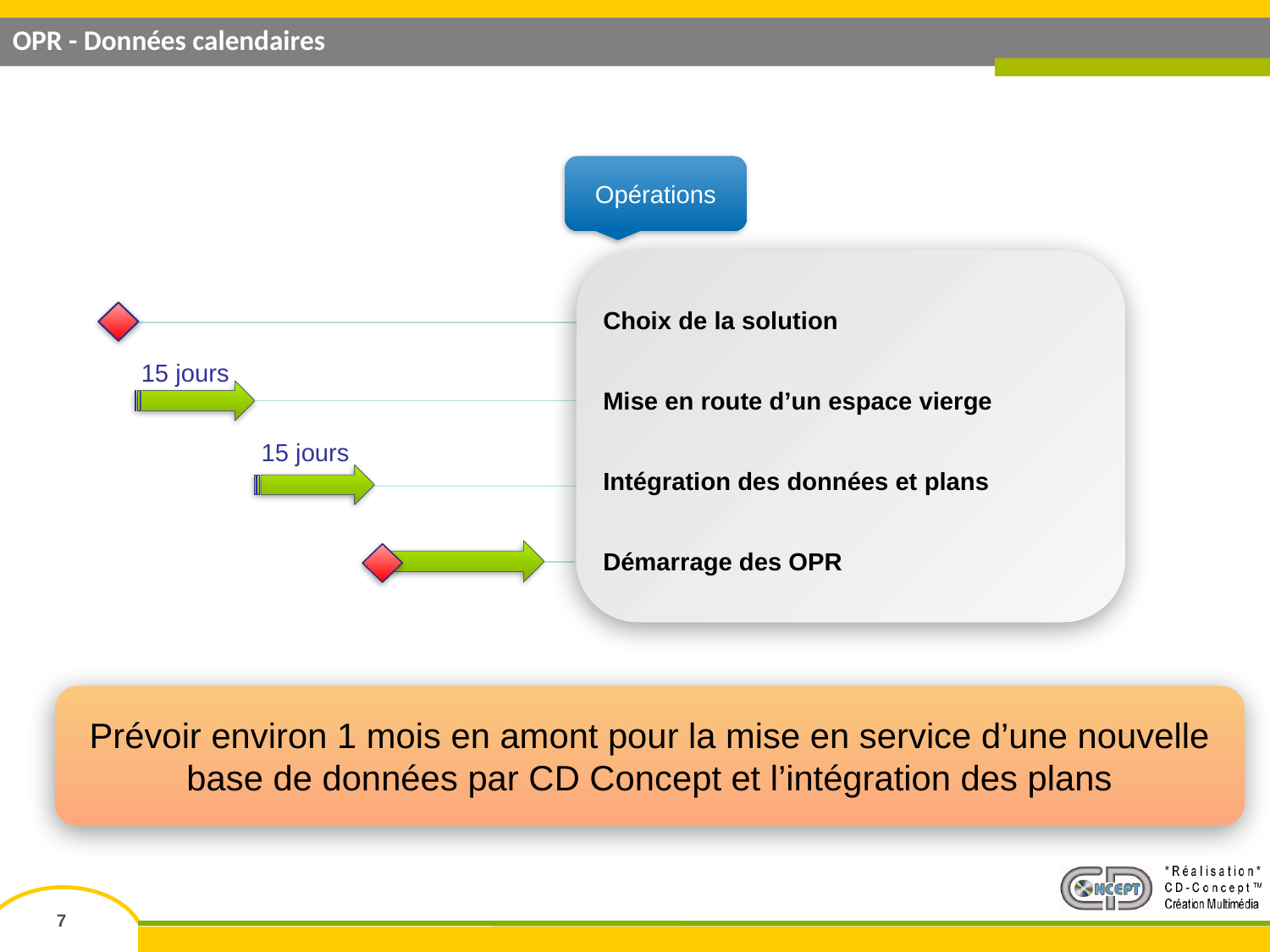

# OPR - Données calendaires
Opérations

Choix de la solution

Mise en route d’un espace vierge

Intégration des données et plans

Démarrage des OPR

15 jours

15 jours

Prévoir environ 1 mois en amont pour la mise en service d’une nouvelle base de données par CD Concept et l’intégration des plans